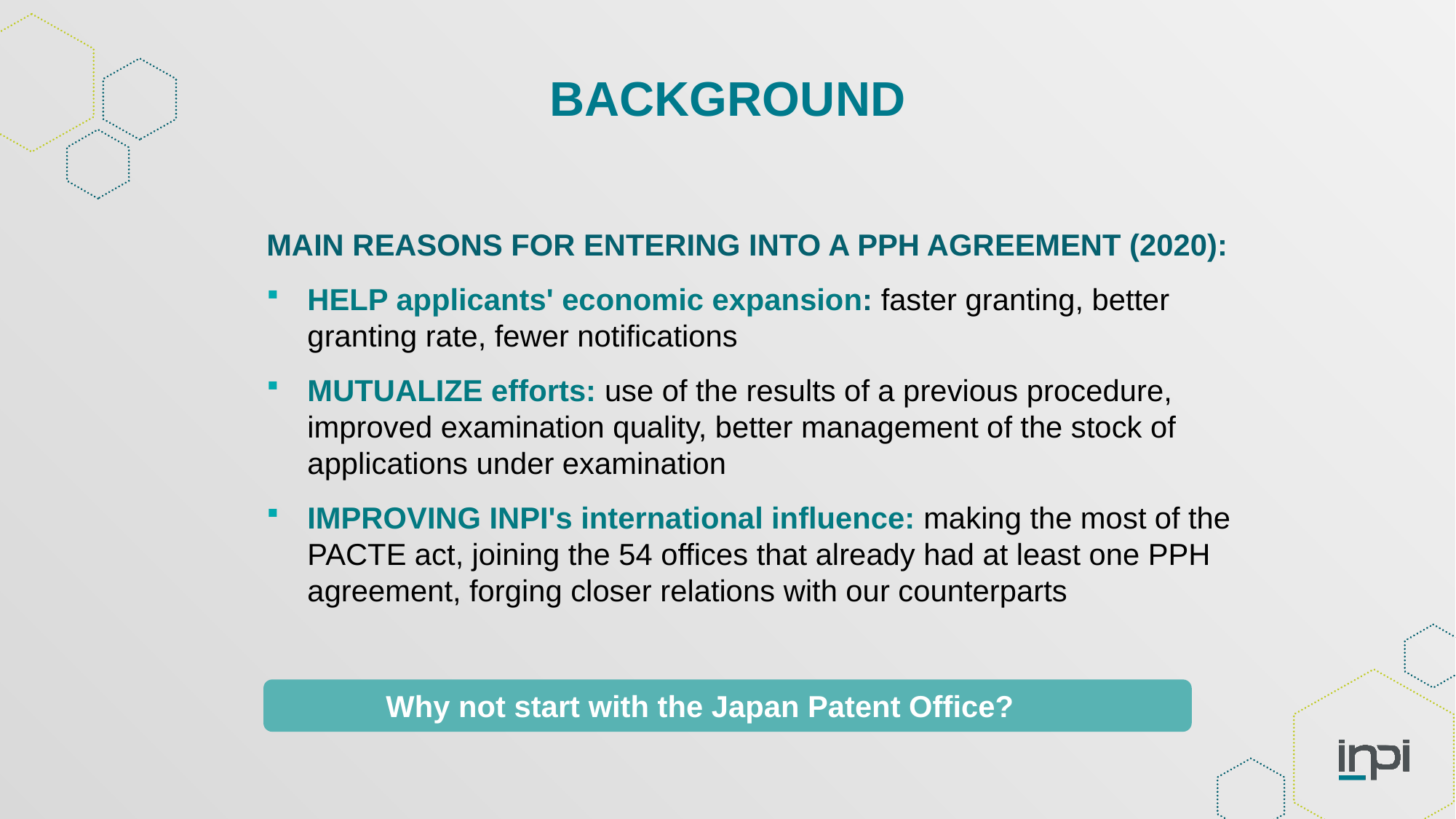

BACKGROUND
MAIN REASONS FOR ENTERING INTO A PPH AGREEMENT (2020):
HELP applicants' economic expansion: faster granting, better granting rate, fewer notifications
MUTUALIZE efforts: use of the results of a previous procedure, improved examination quality, better management of the stock of applications under examination
IMPROVING INPI's international influence: making the most of the PACTE act, joining the 54 offices that already had at least one PPH agreement, forging closer relations with our counterparts
Why not start with the Japan Patent Office?